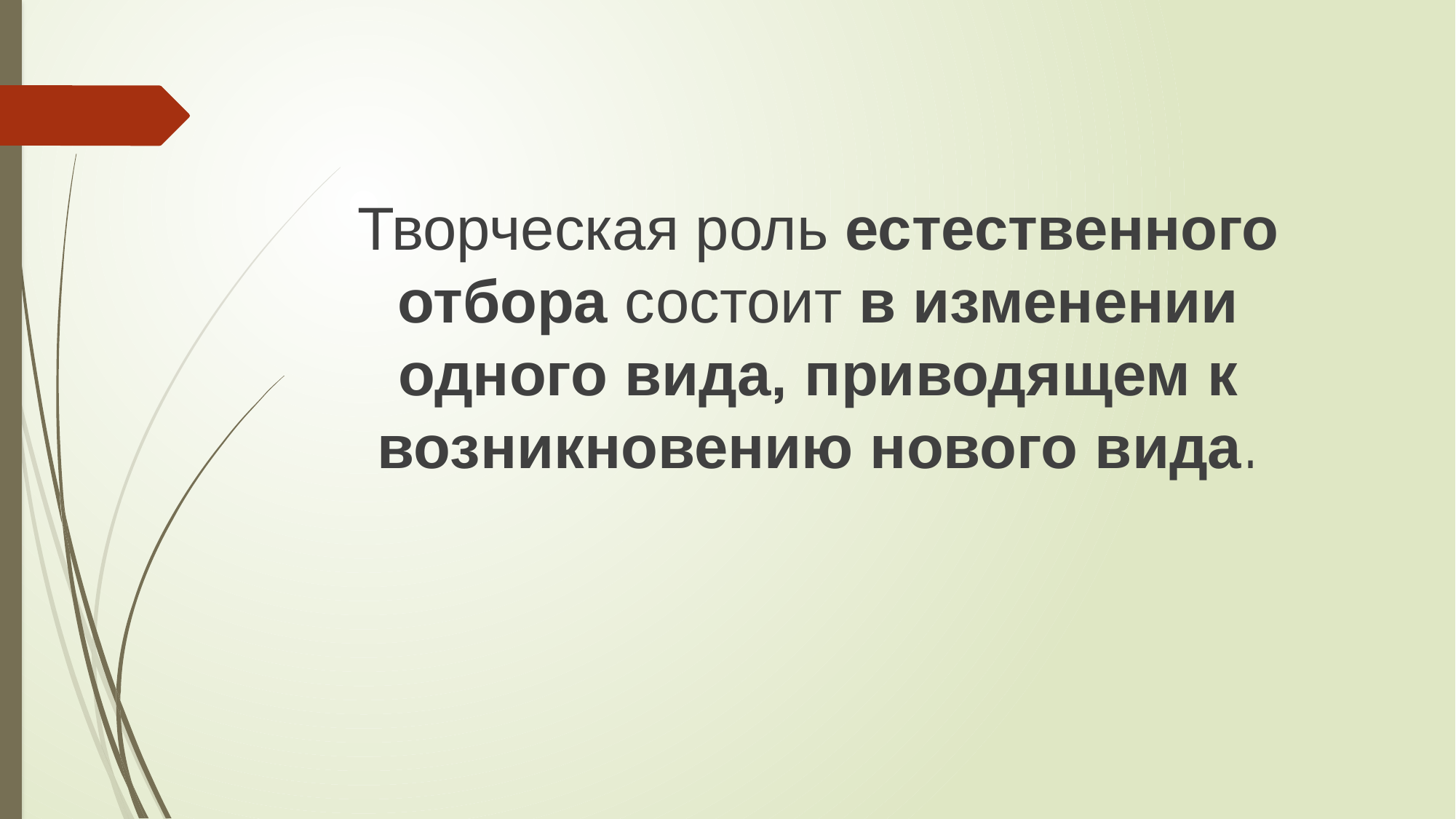

Творческая роль естественного отбора состоит в изменении одного вида, приводящем к возникновению нового вида.